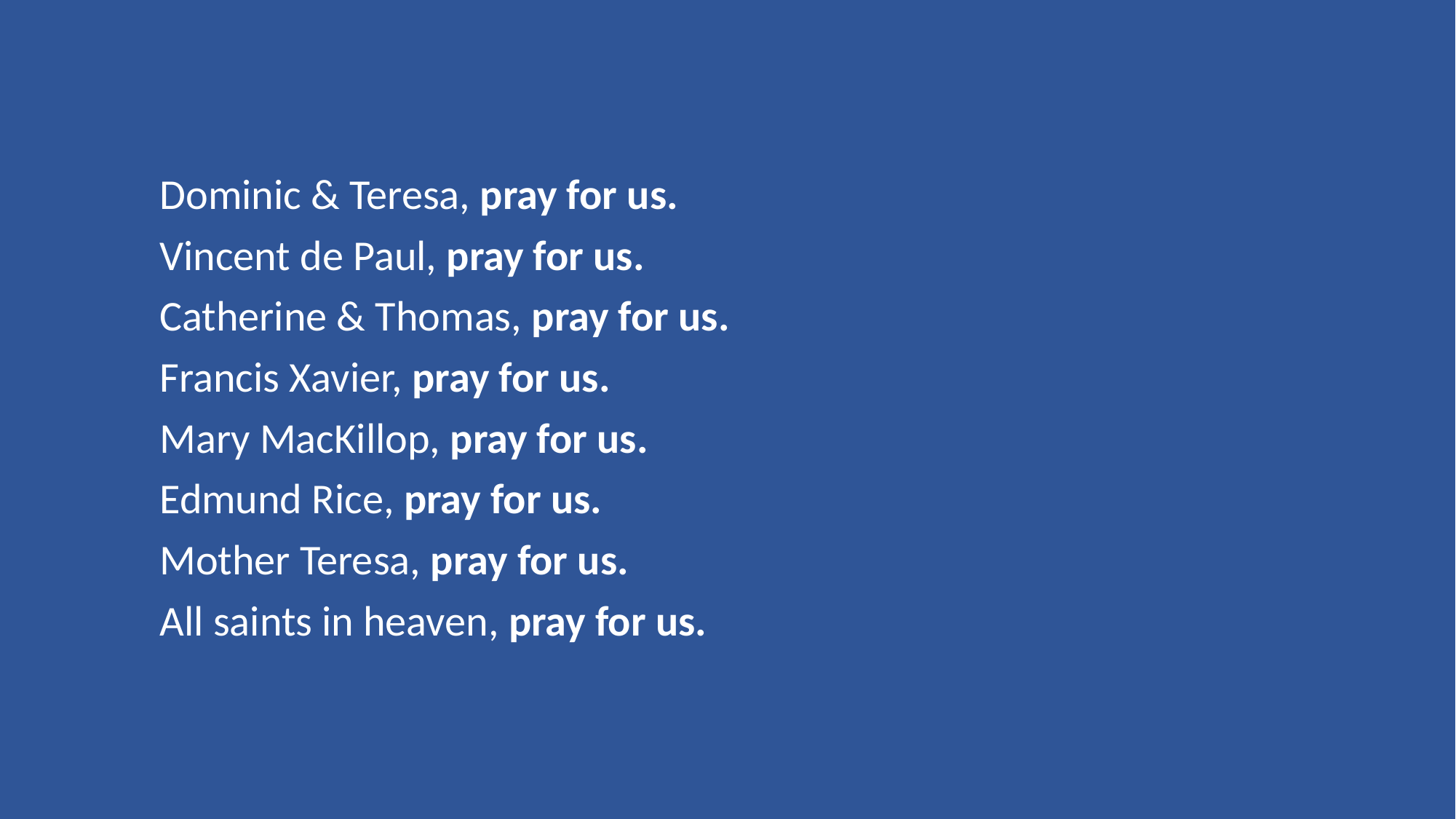

Dominic & Teresa, pray for us.
Vincent de Paul, pray for us.
Catherine & Thomas, pray for us.
Francis Xavier, pray for us.
Mary MacKillop, pray for us.
Edmund Rice, pray for us.
Mother Teresa, pray for us.
All saints in heaven, pray for us.